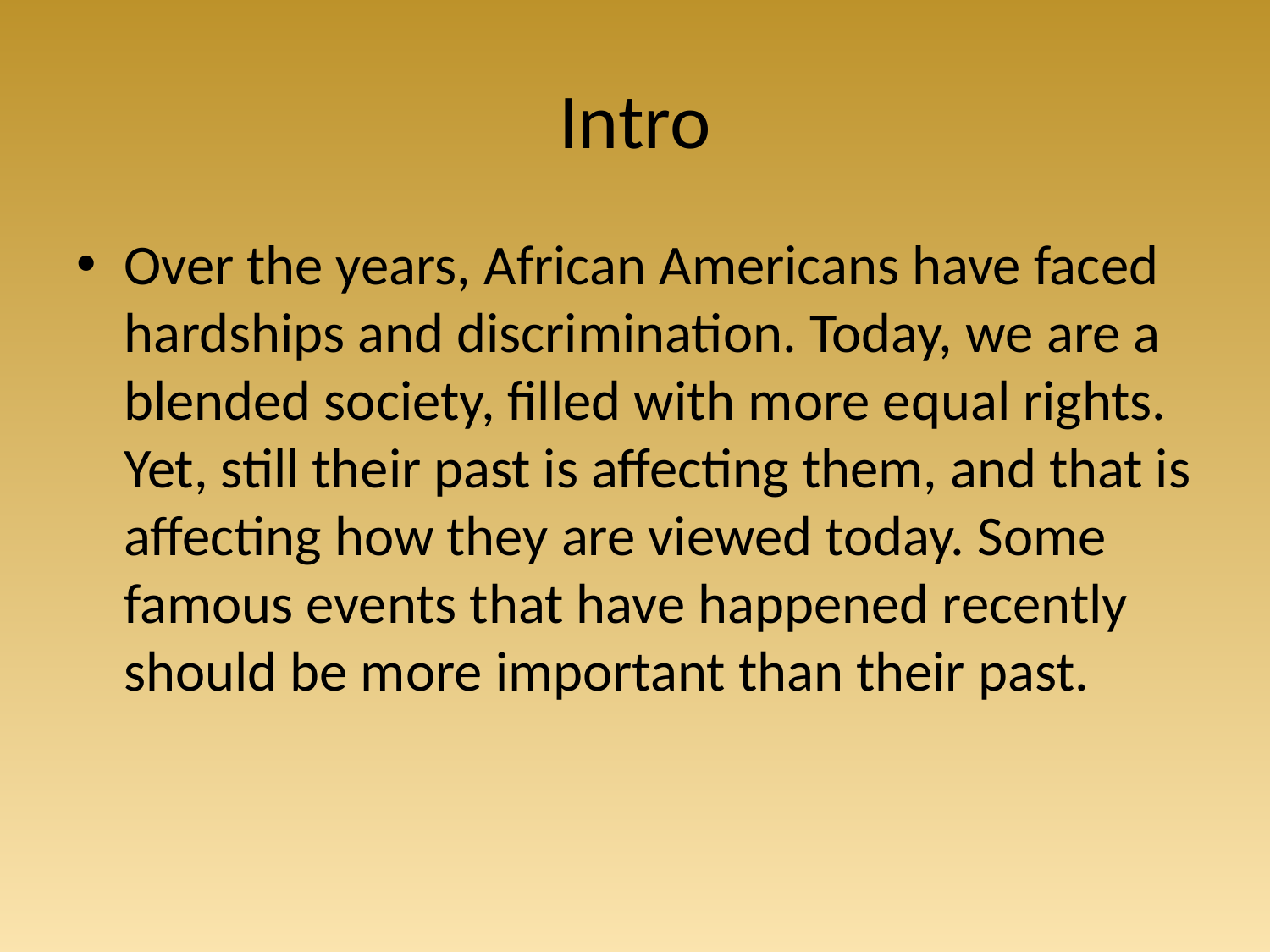

# Intro
Over the years, African Americans have faced hardships and discrimination. Today, we are a blended society, filled with more equal rights. Yet, still their past is affecting them, and that is affecting how they are viewed today. Some famous events that have happened recently should be more important than their past.